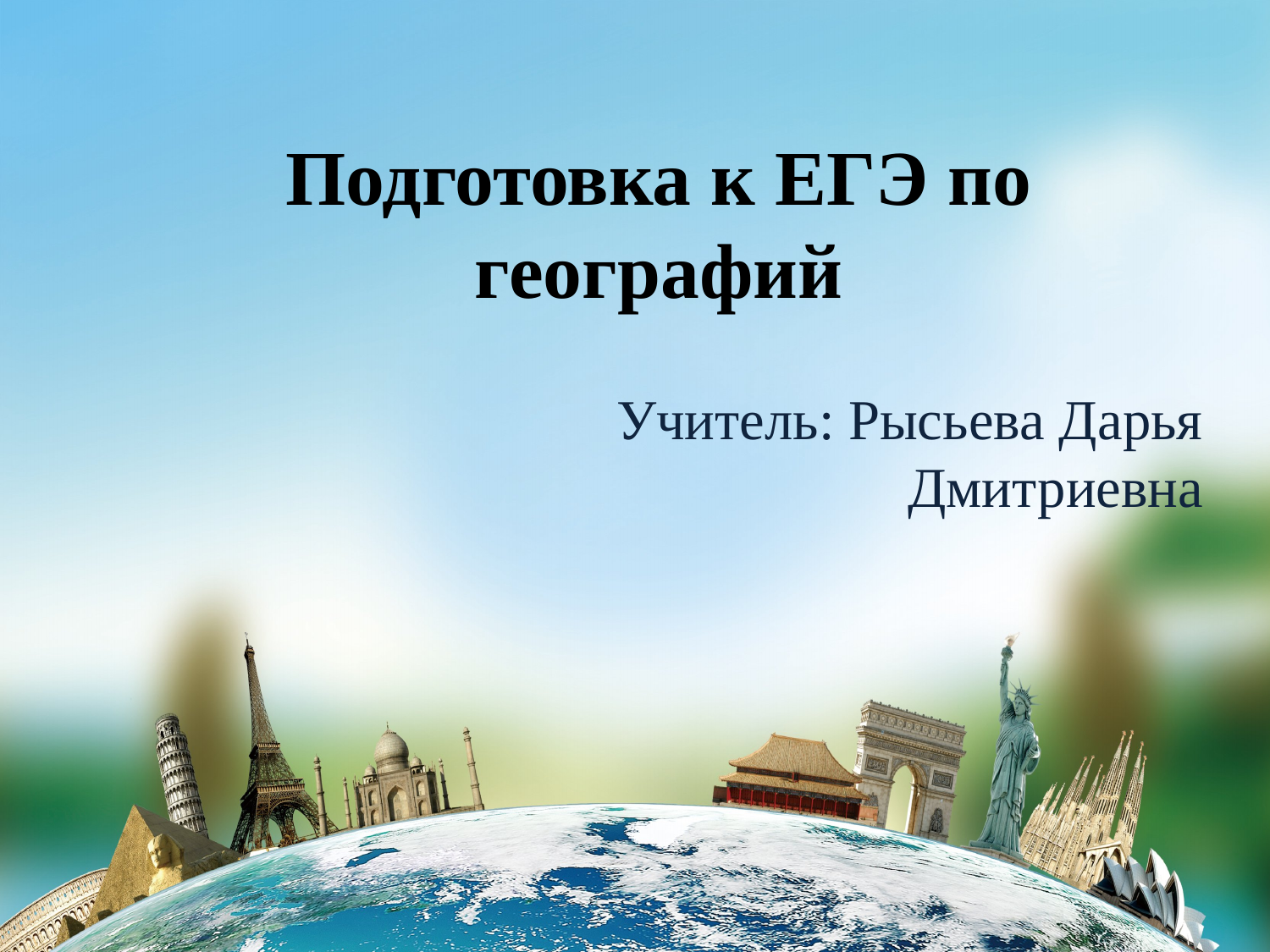

# Подготовка к ЕГЭ по географий
Учитель: Рысьева Дарья Дмитриевна